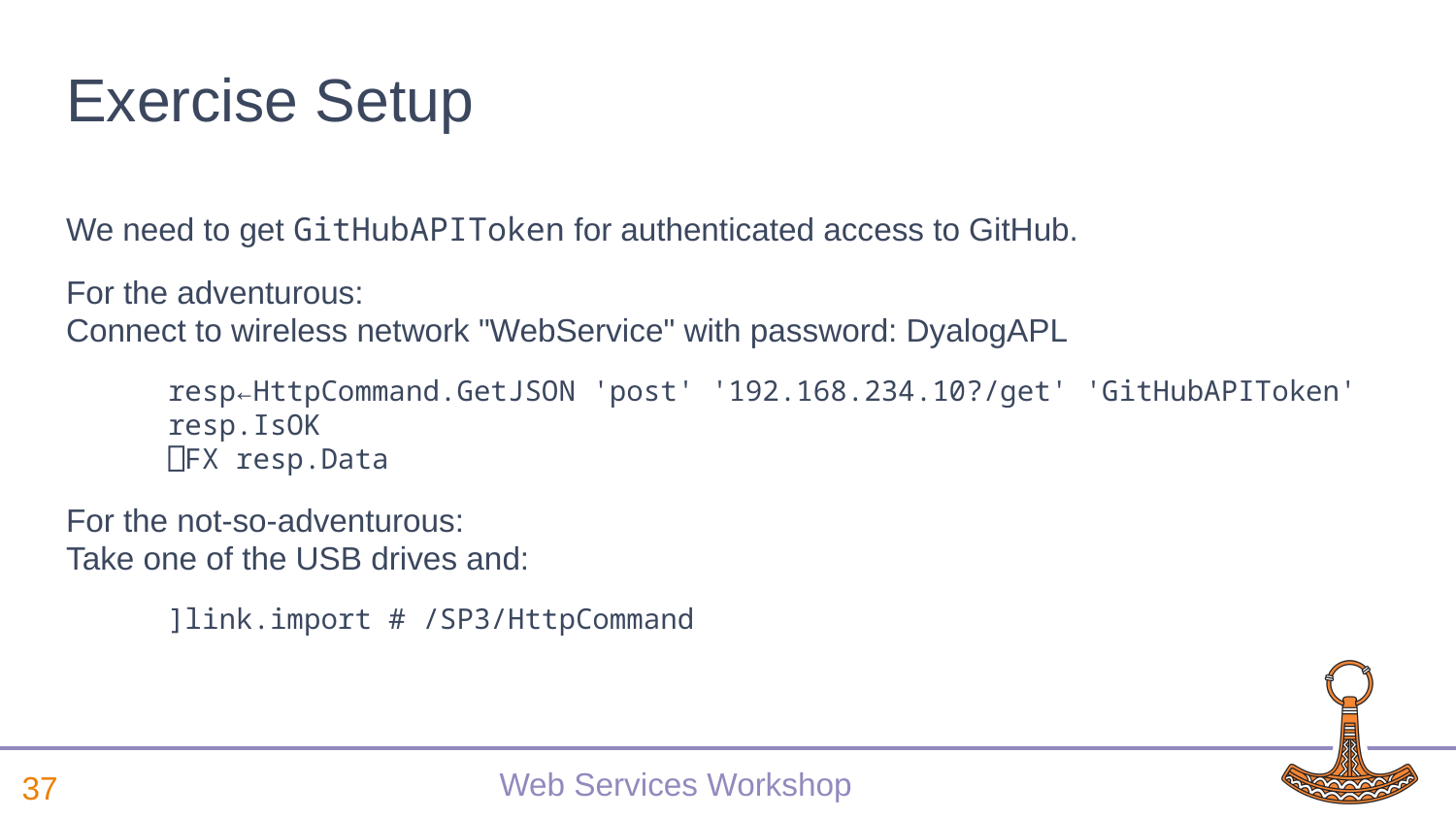

# Exercise Setup
We need to get GitHubAPIToken for authenticated access to GitHub.
For the adventurous:
Connect to wireless network "WebService" with password: DyalogAPL
      resp←HttpCommand.GetJSON 'post' '192.168.234.10?/get' 'GitHubAPIToken'
      resp.IsOK
      ⎕FX resp.Data
For the not-so-adventurous:
Take one of the USB drives and:
      ]link.import # /SP3/HttpCommand